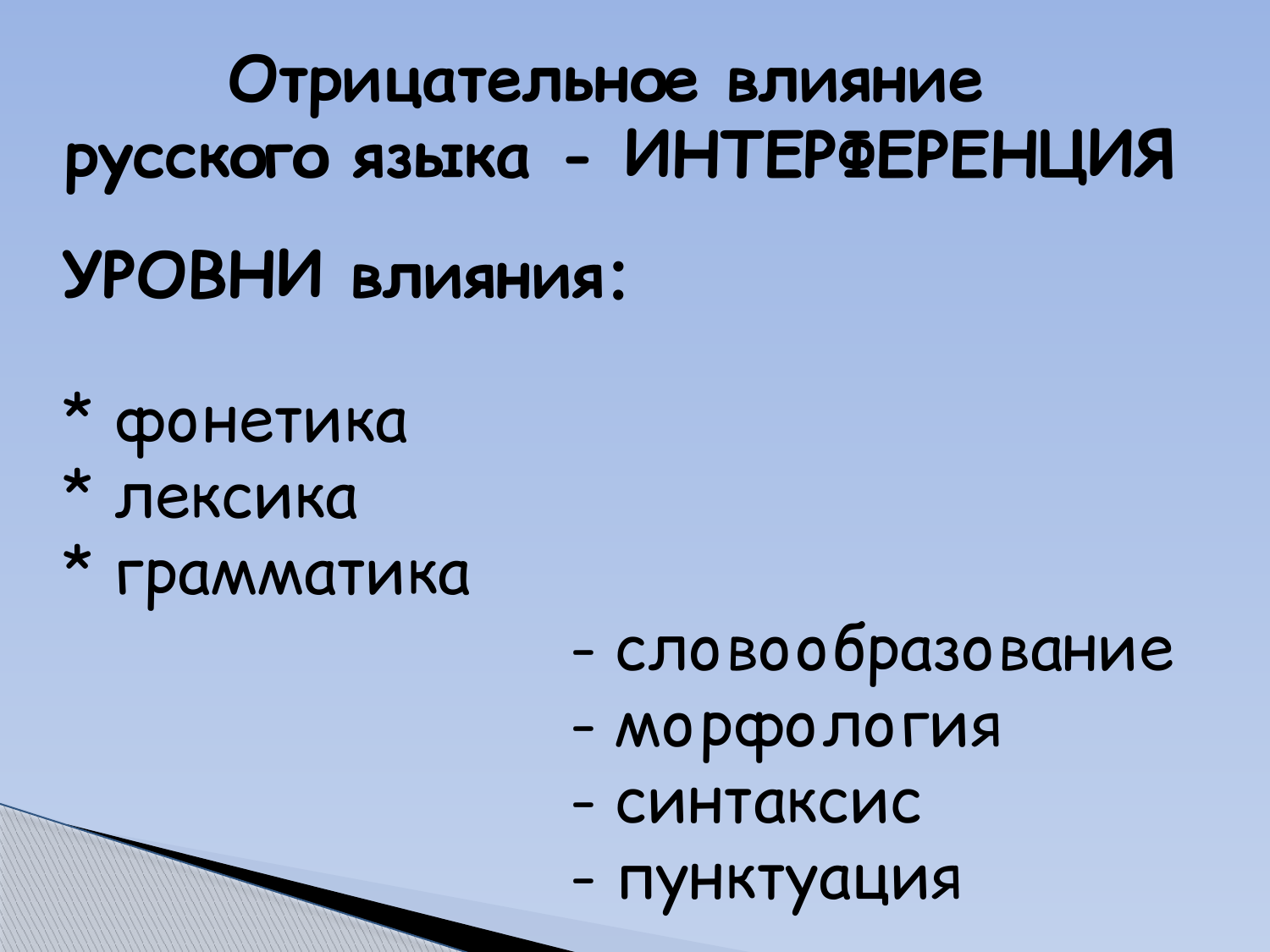

# Отрицательное влияние русского языка - ИНТЕРФЕРЕНЦИЯ
УРОВНИ влияния:

* фонетика
* лексика
* грамматика
				- словообразование
				- морфология
 				- синтаксис
				- пунктуация